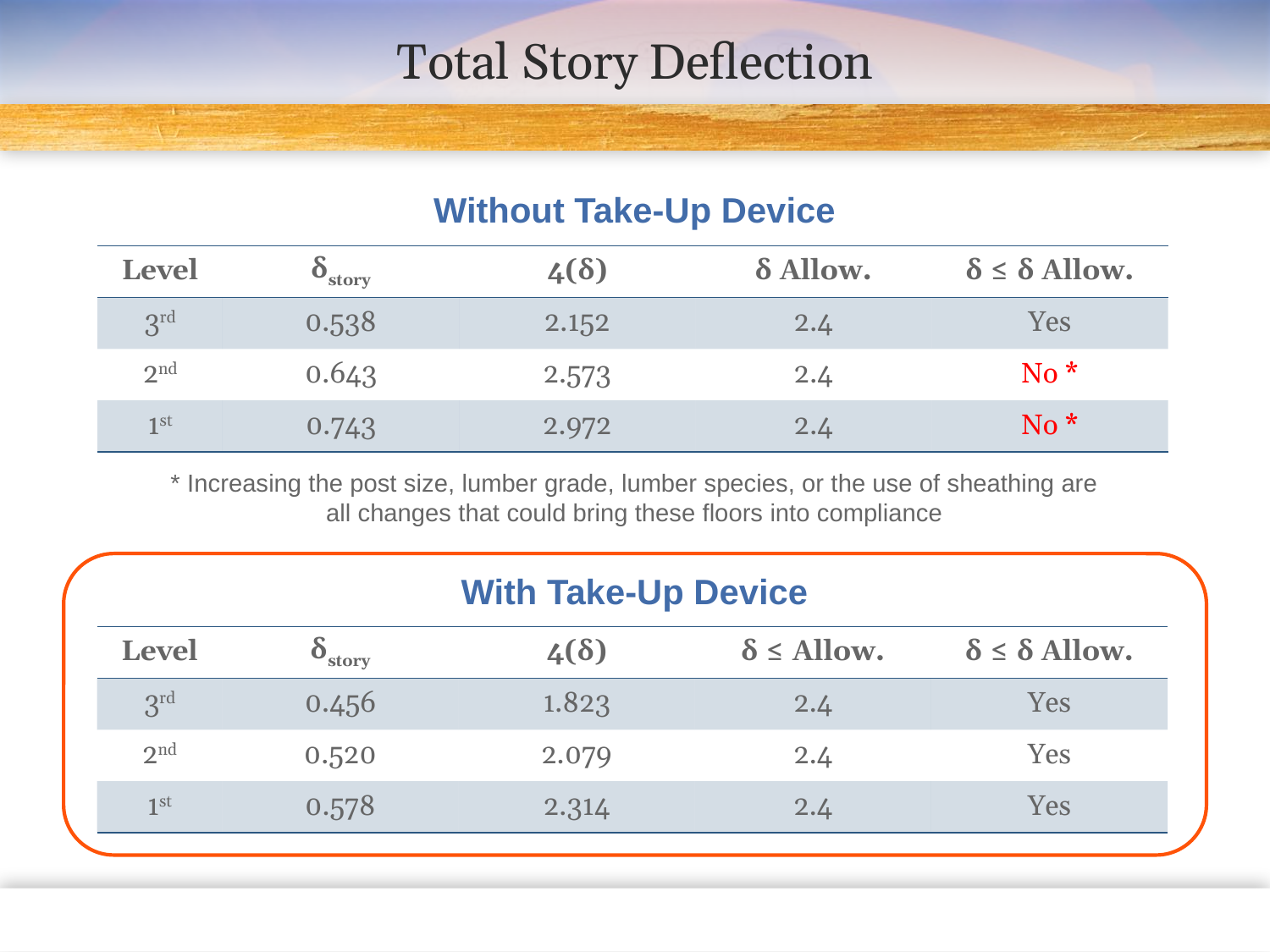

# Total Story Deflection
Without Take-Up Device
| Level | δstory | 4(δ) | δ Allow. | δ ≤ δ Allow. |
| --- | --- | --- | --- | --- |
| 3rd | 0.538 | 2.152 | 2.4 | Yes |
| 2nd | 0.643 | 2.573 | 2.4 | No \* |
| 1st | 0.743 | 2.972 | 2.4 | No \* |
* Increasing the post size, lumber grade, lumber species, or the use of sheathing are
all changes that could bring these floors into compliance

With Take-Up Device
| Level | δstory | 4(δ) | δ ≤ Allow. | δ ≤ δ Allow. |
| --- | --- | --- | --- | --- |
| 3rd | 0.456 | 1.823 | 2.4 | Yes |
| 2nd | 0.520 | 2.079 | 2.4 | Yes |
| 1st | 0.578 | 2.314 | 2.4 | Yes |